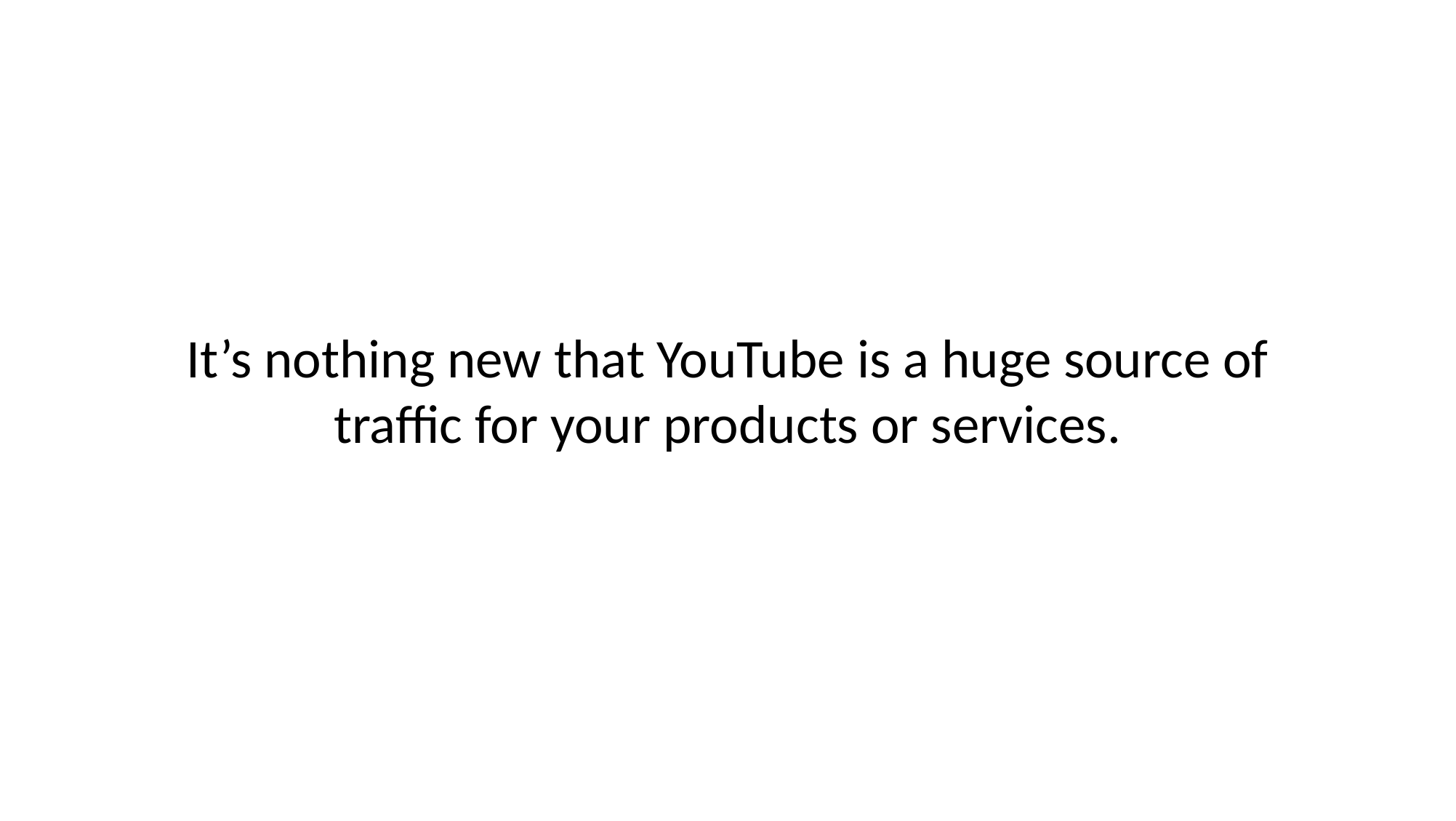

# It’s nothing new that YouTube is a huge source of traffic for your products or services.